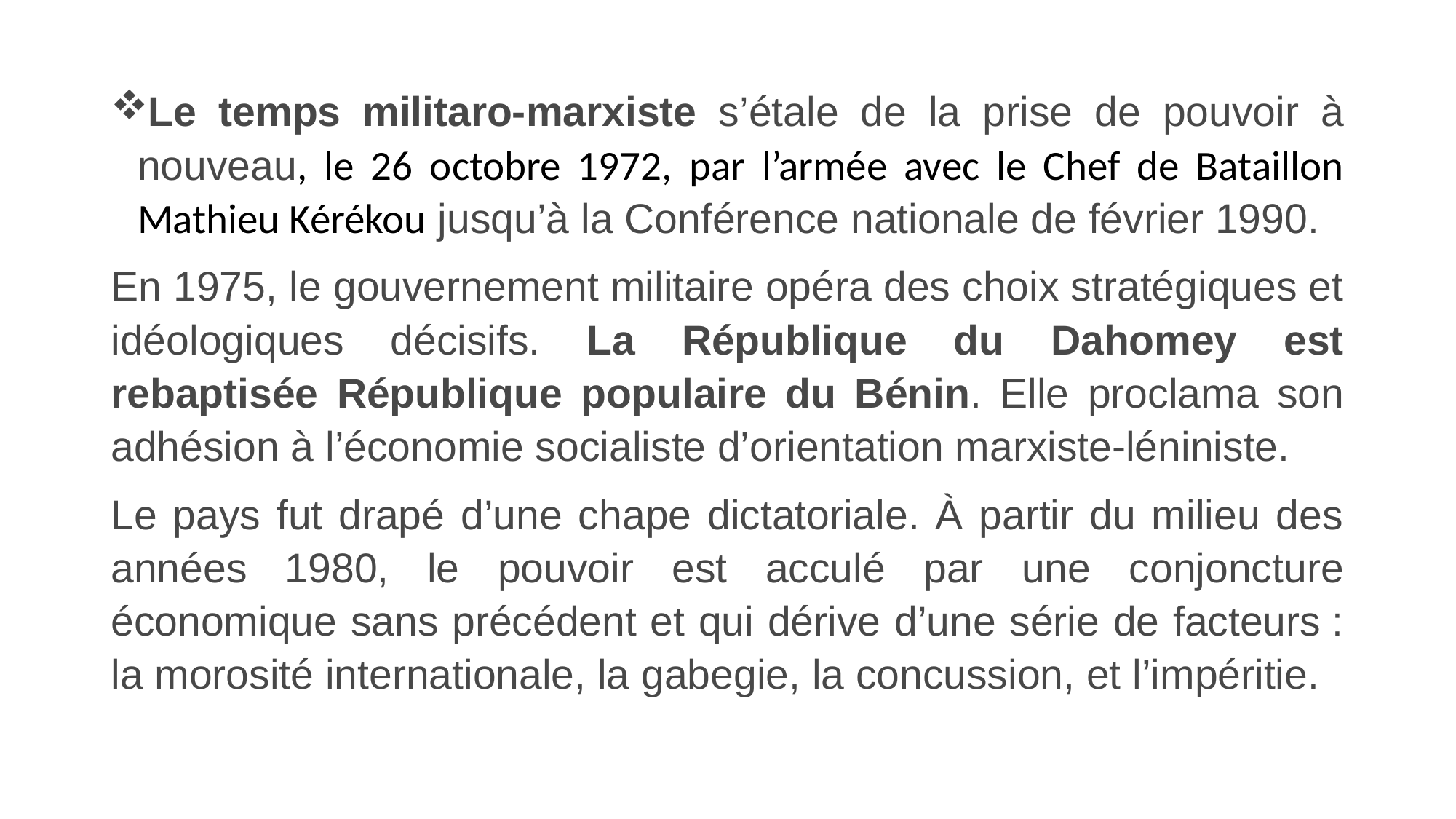

Le temps militaro-marxiste s’étale de la prise de pouvoir à nouveau, le 26 octobre 1972, par l’armée avec le Chef de Bataillon Mathieu Kérékou jusqu’à la Conférence nationale de février 1990.
En 1975, le gouvernement militaire opéra des choix stratégiques et idéologiques décisifs. La République du Dahomey est rebaptisée République populaire du Bénin. Elle proclama son adhésion à l’économie socialiste d’orientation marxiste-léniniste.
Le pays fut drapé d’une chape dictatoriale. À partir du milieu des années 1980, le pouvoir est acculé par une conjoncture économique sans précédent et qui dérive d’une série de facteurs : la morosité internationale, la gabegie, la concussion, et l’impéritie.